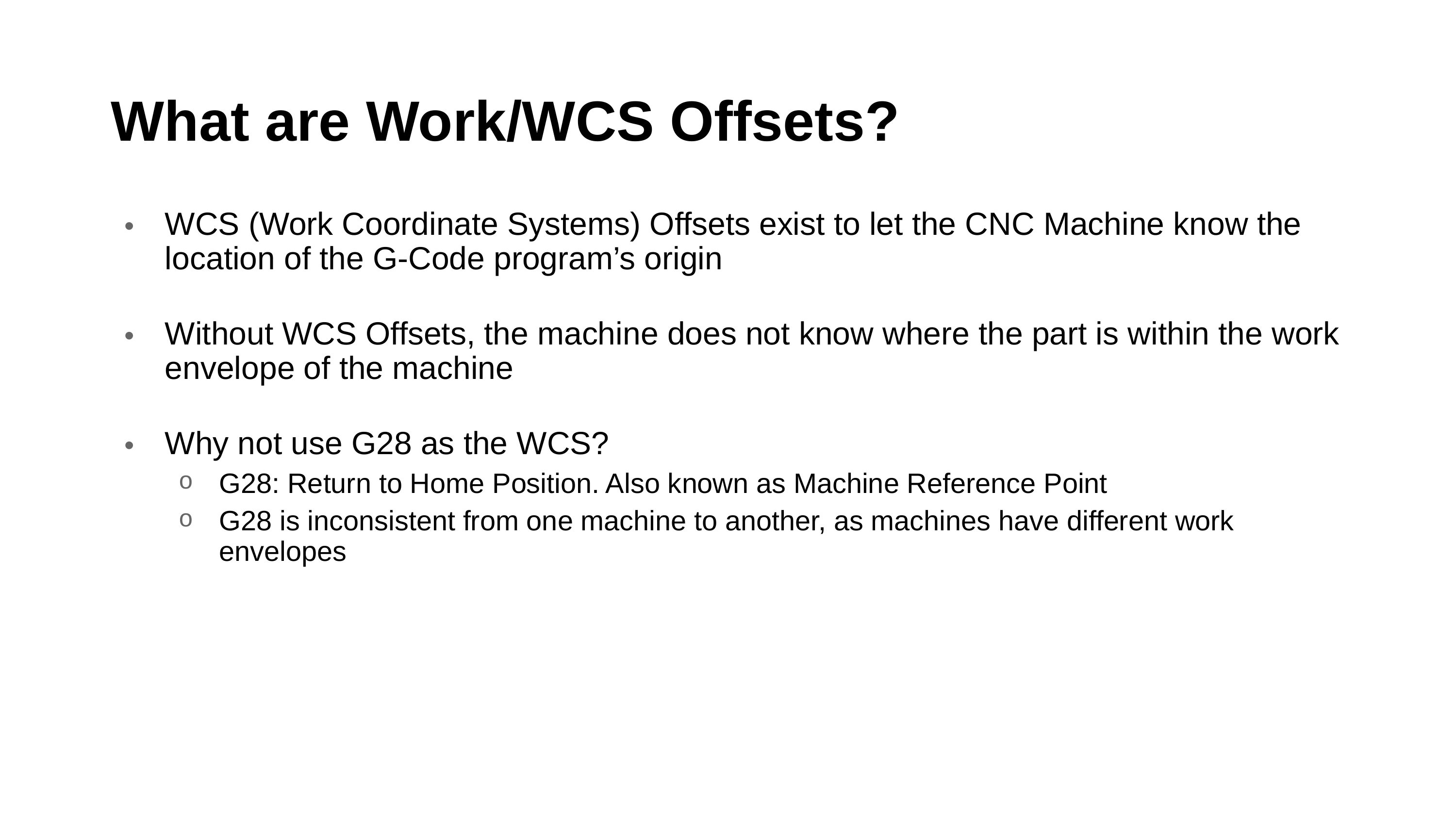

# What are Work/WCS Offsets?
WCS (Work Coordinate Systems) Offsets exist to let the CNC Machine know the location of the G-Code program’s origin

Without WCS Offsets, the machine does not know where the part is within the work envelope of the machine

Why not use G28 as the WCS?
G28: Return to Home Position. Also known as Machine Reference Point
G28 is inconsistent from one machine to another, as machines have different work envelopes